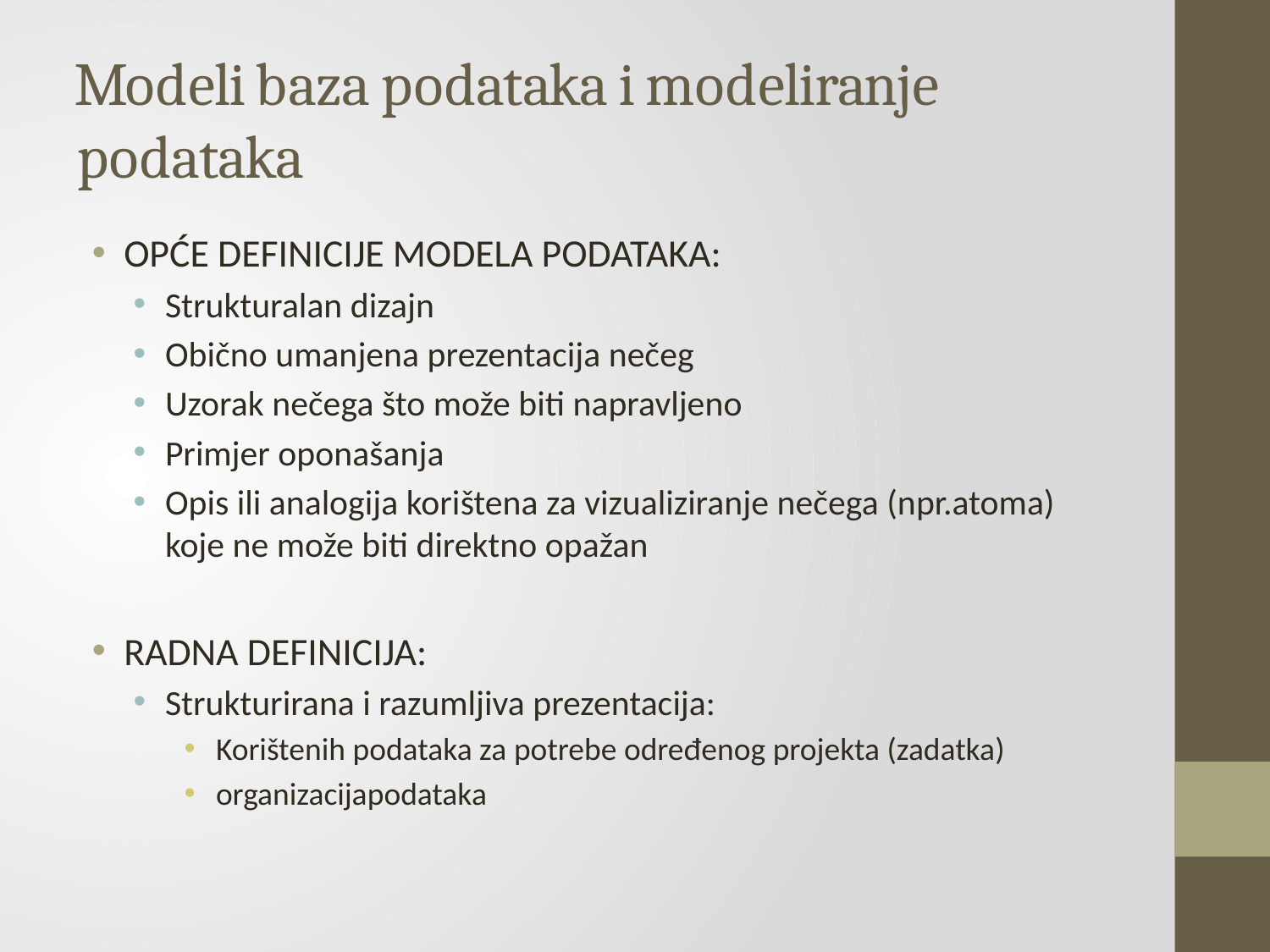

# Modeli baza podataka i modeliranje podataka
OPĆE DEFINICIJE MODELA PODATAKA:
Strukturalan dizajn
Obično umanjena prezentacija nečeg
Uzorak nečega što može biti napravljeno
Primjer oponašanja
Opis ili analogija korištena za vizualiziranje nečega (npr.atoma) koje ne može biti direktno opažan

RADNA DEFINICIJA:
Strukturirana i razumljiva prezentacija:
Korištenih podataka za potrebe određenog projekta (zadatka)
organizacijapodataka